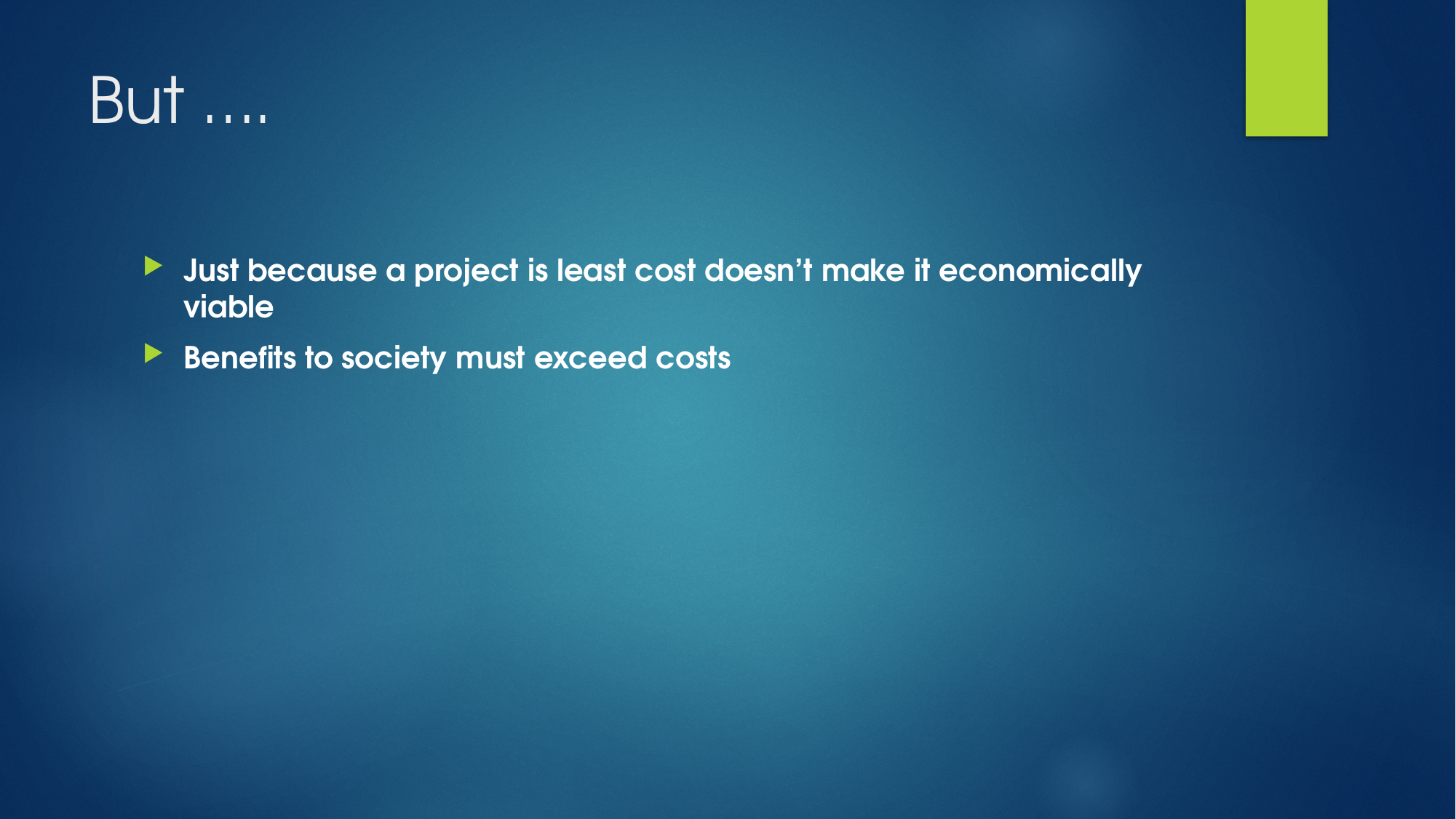

# But ….
Just because a project is least cost doesn’t make it economically viable
Benefits to society must exceed costs